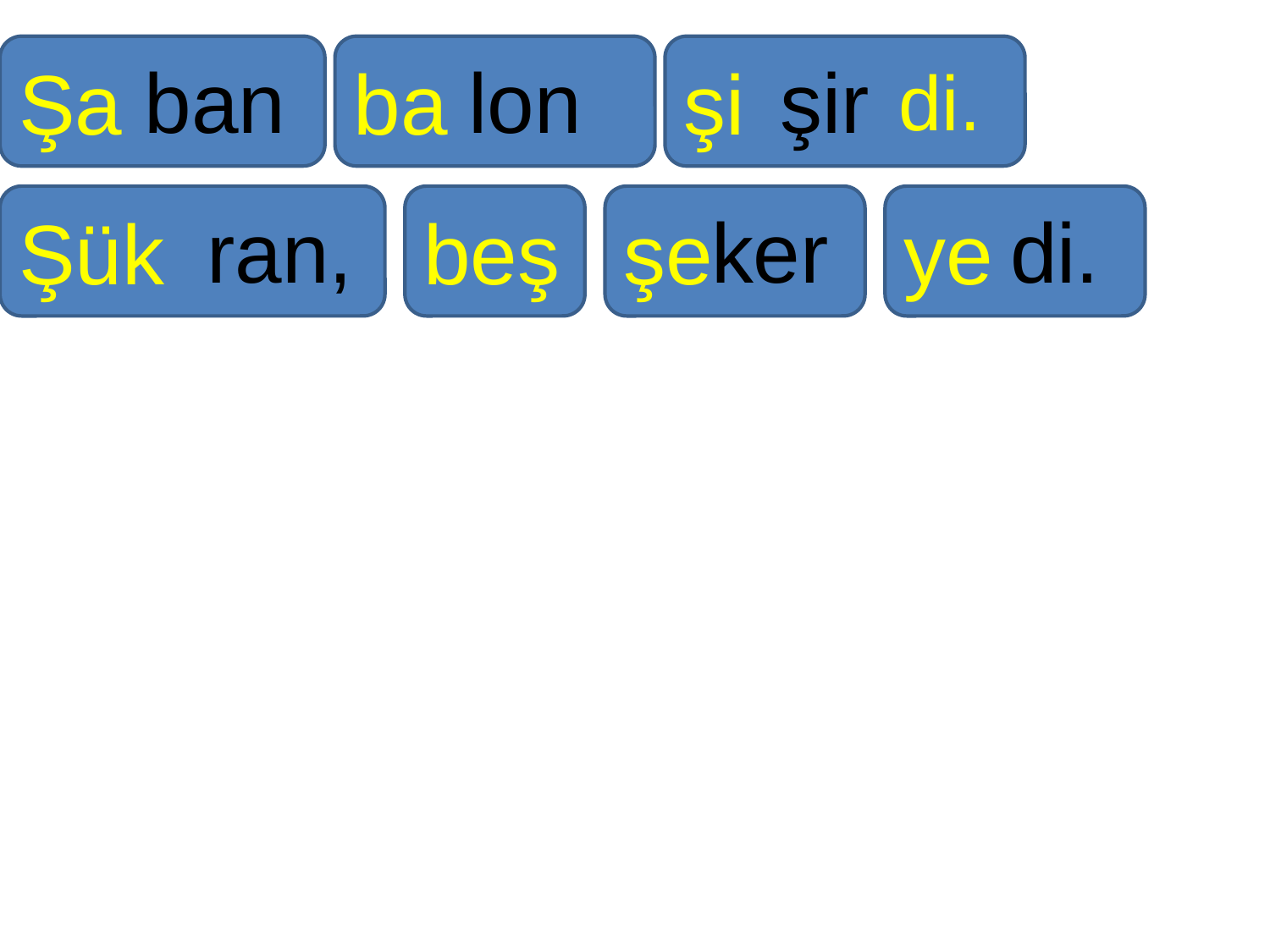

Şa
ban
ba
lon
şi
şir
di.
Şük
ran,
beş
şe
ker
ye
di.